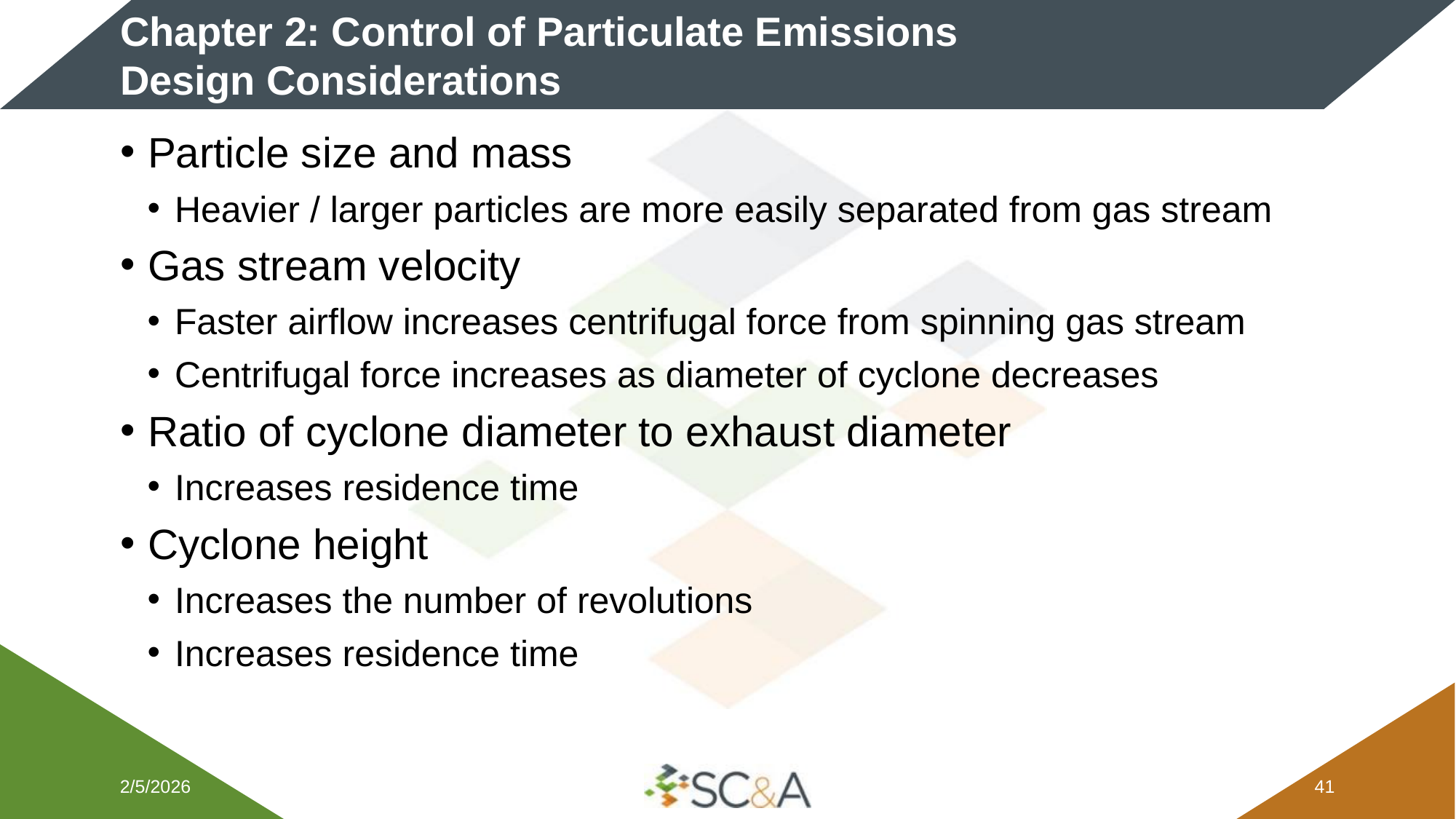

# Chapter 2: Control of Particulate Emissions​ Design Considerations
Particle size and mass
Heavier / larger particles are more easily separated from gas stream
Gas stream velocity
Faster airflow increases centrifugal force from spinning gas stream
Centrifugal force increases as diameter of cyclone decreases
Ratio of cyclone diameter to exhaust diameter
Increases residence time
Cyclone height
Increases the number of revolutions
Increases residence time
2/5/2026
41